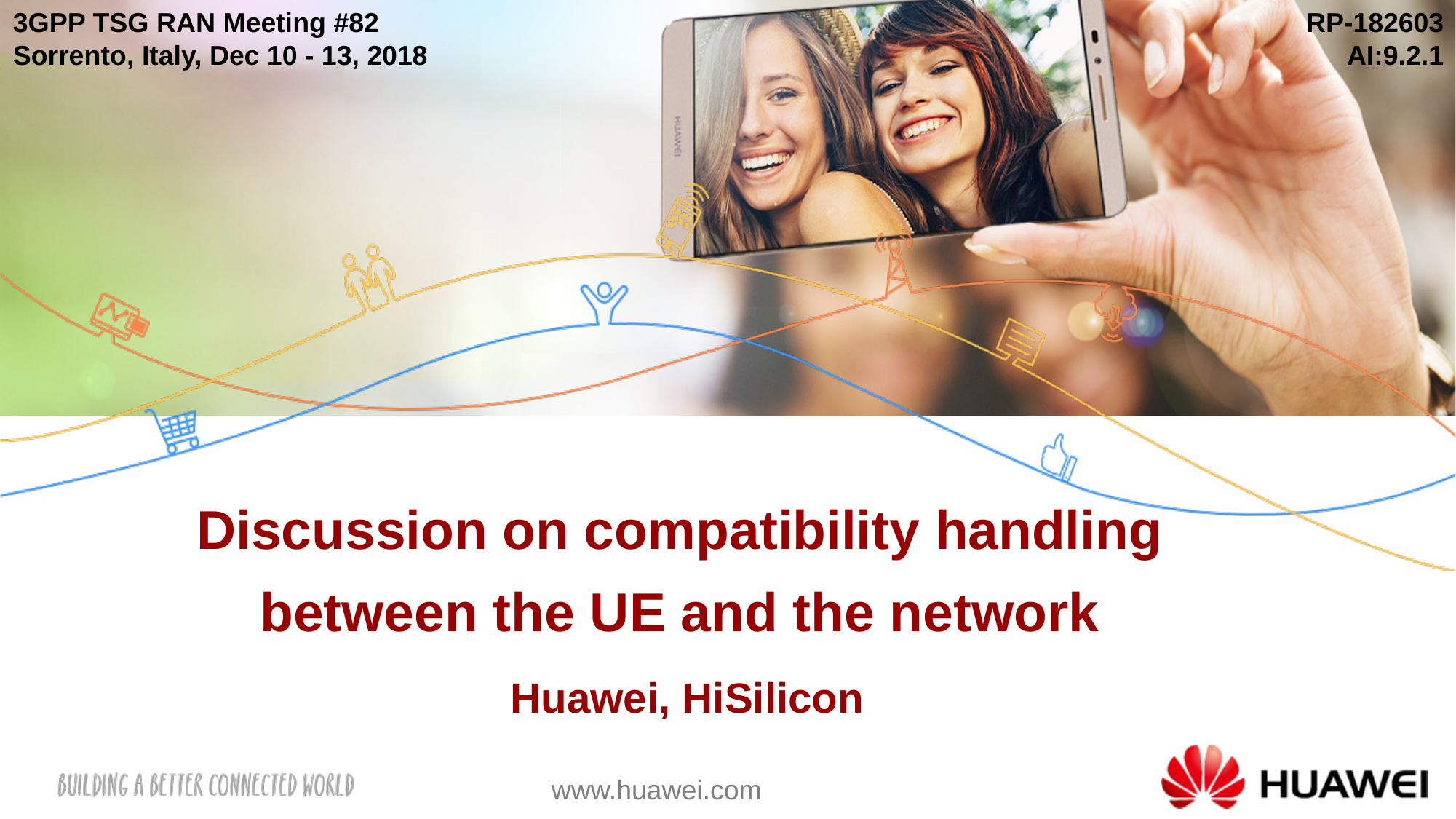

3GPP TSG RAN Meeting #82
Sorrento, Italy, Dec 10 - 13, 2018
RP-182603
AI:9.2.1
# Discussion on compatibility handling between the UE and the network Huawei, HiSilicon